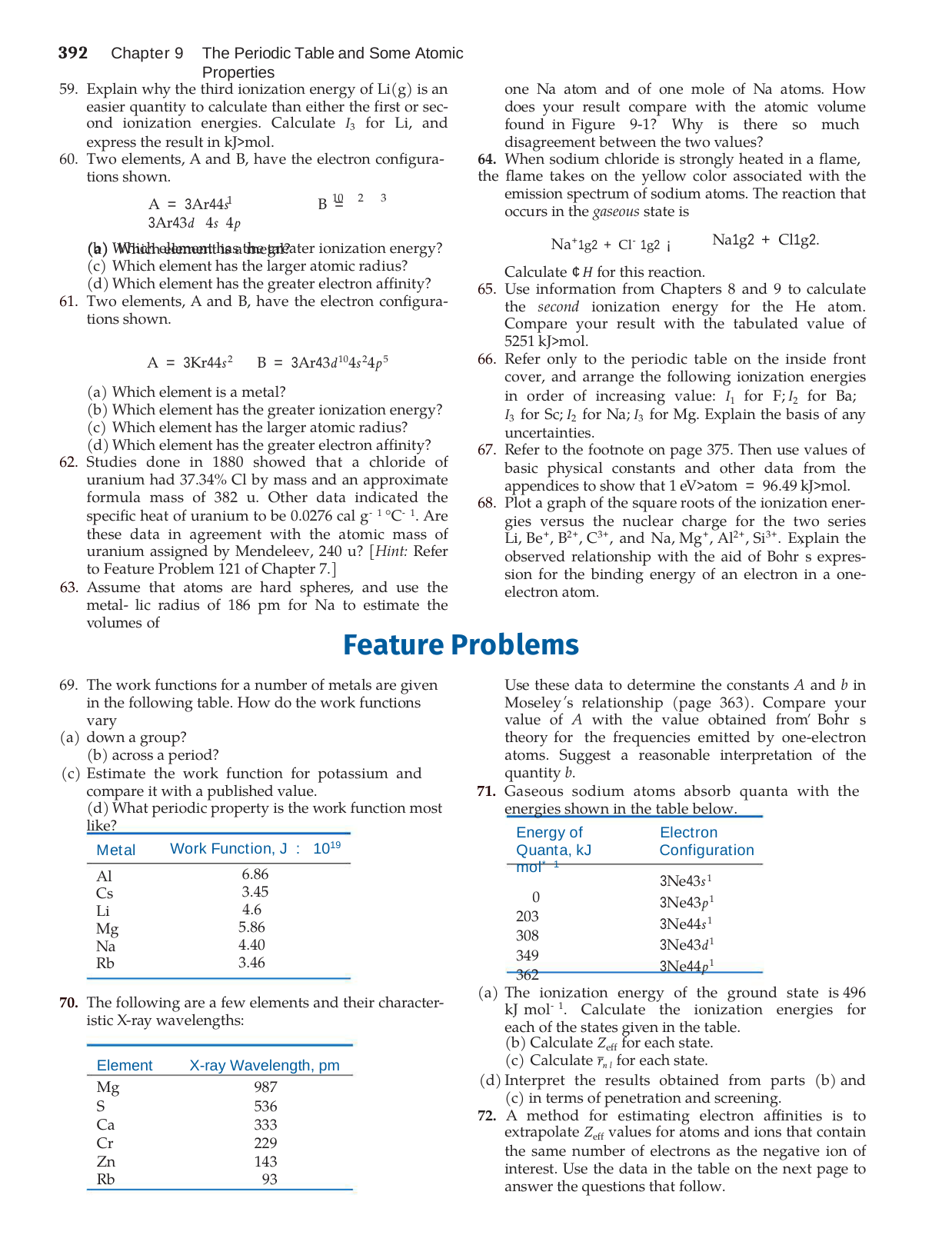

392	Chapter 9
The Periodic Table and Some Atomic Properties
Explain why the third ionization energy of Li(g) is an easier quantity to calculate than either the first or sec- ond  ionization  energies.  Calculate  I3   for  Li,  and express the result in kJ>mol.
Two elements, A and B, have the electron configura-
tions shown.
one Na atom and of one mole of Na atoms. How does your result compare with the atomic volume found in Figure  9-1?  Why  is  there  so  much  disagreement between the two values?
64.  When sodium chloride is strongly heated in a flame,
the flame takes on the yellow color associated with the emission spectrum of sodium atoms. The reaction that occurs in the gaseous state is
1
10     2      3
A  =  3Ar44s	B  =  3Ar43d   4s  4p
(a)  Which element is a metal?
Na+1g2  +  Cl-1g2  ¡
Calculate ¢H for this reaction.
Use information from Chapters 8 and 9 to calculate the   second   ionization   energy   for   the   He   atom. Compare  your  result  with  the  tabulated  value  of 5251 kJ>mol.
Refer only to the periodic table on the inside front cover, and arrange the following ionization energies in  order  of  increasing  value:  I1   for  F; I2   for  Ba;
I3  for Sc; I2  for Na; I3  for Mg. Explain the basis of any uncertainties.
Refer to the footnote on page 375. Then use values of
basic  physical  constants  and  other  data  from  the appendices to show that 1 eV>atom  =  96.49 kJ>mol.
Plot a graph of the square roots of the ionization ener-
gies  versus  the  nuclear  charge  for  the  two  series Li, Be+, B2+, C3+, and Na, Mg+, Al2+, Si3+. Explain the observed relationship with the aid of Bohr s expres- sion for the binding energy of an electron in a one- electron atom.
Na1g2  +  Cl1g2.
Which element has the greater ionization energy?
Which element has the larger atomic radius?
Which element has the greater electron affinity?
Two elements, A and B, have the electron configura- tions shown.
A  =  3Kr44s2    B  =  3Ar43d104s24p5
Which element is a metal?
Which element has the greater ionization energy?
Which element has the larger atomic radius?
Which element has the greater electron affinity?
Studies  done  in  1880  showed  that  a  chloride  of uranium had 37.34% Cl by mass and an approximate formula  mass  of  382  u.  Other  data  indicated  the specific heat of uranium to be 0.0276 cal g-1 °C-1. Are these  data  in  agreement  with  the  atomic  mass  of uranium assigned by Mendeleev, 240 u? [Hint: Refer to Feature Problem 121 of Chapter 7.]
Assume that atoms are hard spheres, and use the metal- lic radius of 186 pm for Na to estimate the volumes of

Feature Problems
The work functions for a number of metals are given in the following table. How do the work functions vary
down a group?
across a period?
Estimate  the  work  function  for  potassium  and compare it with a published value.
What periodic property is the work function most
like?
Use these data to determine the constants A and b in Moseley s  relationship  (page  363).  Compare  your value of A with the value obtained from Bohr s theory for  the frequencies emitted by one-electron atoms. Suggest a reasonable interpretation of the quantity b.
71.  Gaseous  sodium  atoms  absorb  quanta  with  the energies shown in the table below.

Electron Configuration
3Ne43s1
3Ne43p1
3Ne44s1
3Ne43d1
3Ne44p1
Energy of Quanta, kJ mol*1
0
203
308
349
362
Work Function, J  :  1019
6.86
3.45
4.6
5.86
4.40
3.46
Metal
Al Cs Li Mg Na Rb
The  ionization  energy  of  the  ground  state  is 496 kJ mol-1.  Calculate  the  ionization  energies  for each of the states given in the table.
Calculate Zeff for each state.
Calculate rnl for each state.
Interpret  the  results  obtained  from  parts  (b) and (c) in terms of penetration and screening.
72.  A  method  for  estimating  electron  affinities  is  to extrapolate Zeff values for atoms and ions that contain the same number of electrons as the negative ion of interest. Use the data in the table on the next page to answer the questions that follow.
70.  The following are a few elements and their character- istic X-ray wavelengths:
| Element Mg | X-ray Wavelength, pm 987 |
| --- | --- |
| S | 536 |
| Ca | 333 |
| Cr | 229 |
| Zn | 143 |
| Rb | 93 |